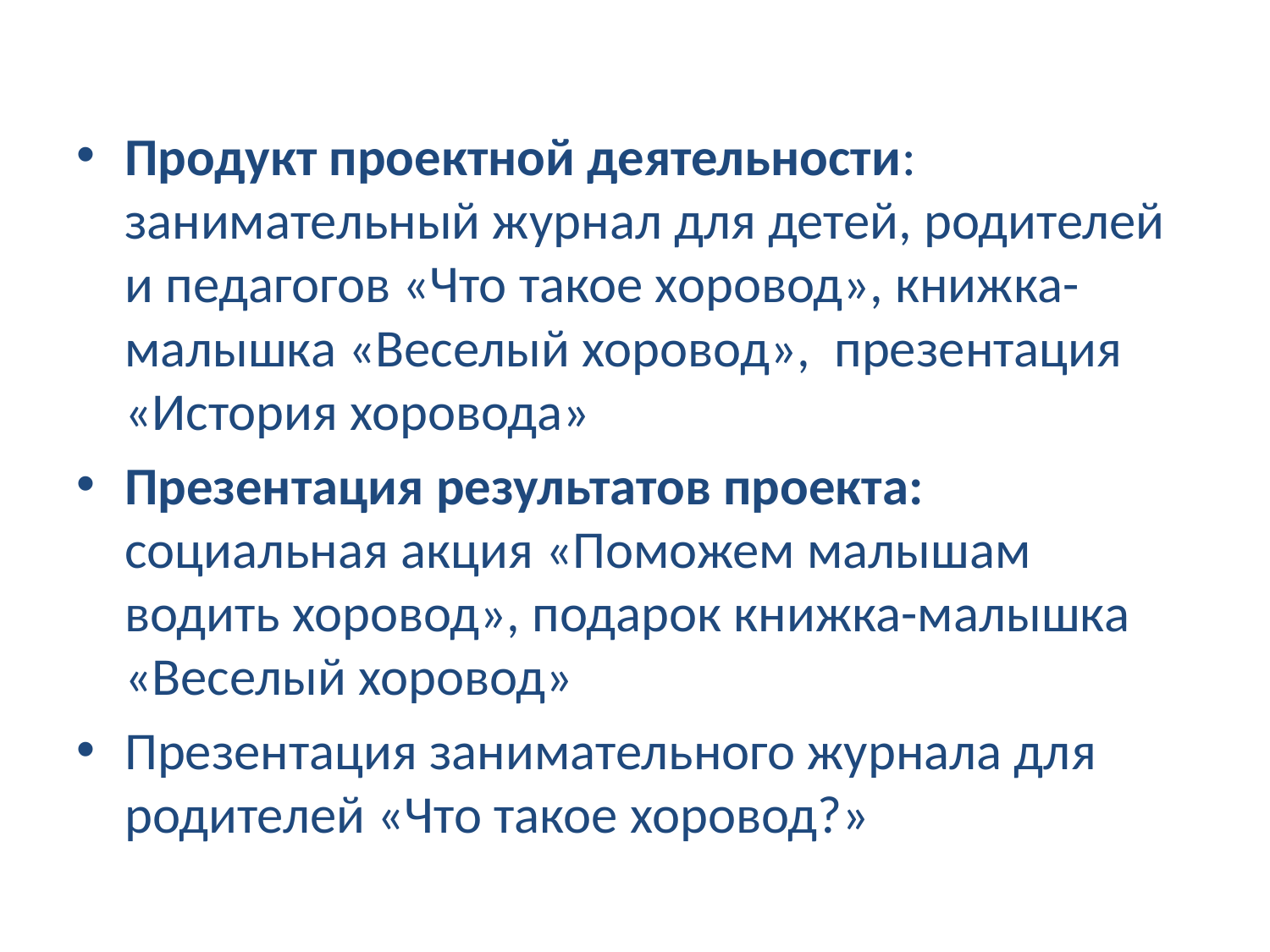

Продукт проектной деятельности: занимательный журнал для детей, родителей и педагогов «Что такое хоровод», книжка-малышка «Веселый хоровод»,  презентация «История хоровода»
Презентация результатов проекта: социальная акция «Поможем малышам водить хоровод», подарок книжка-малышка «Веселый хоровод»
Презентация занимательного журнала для родителей «Что такое хоровод?»